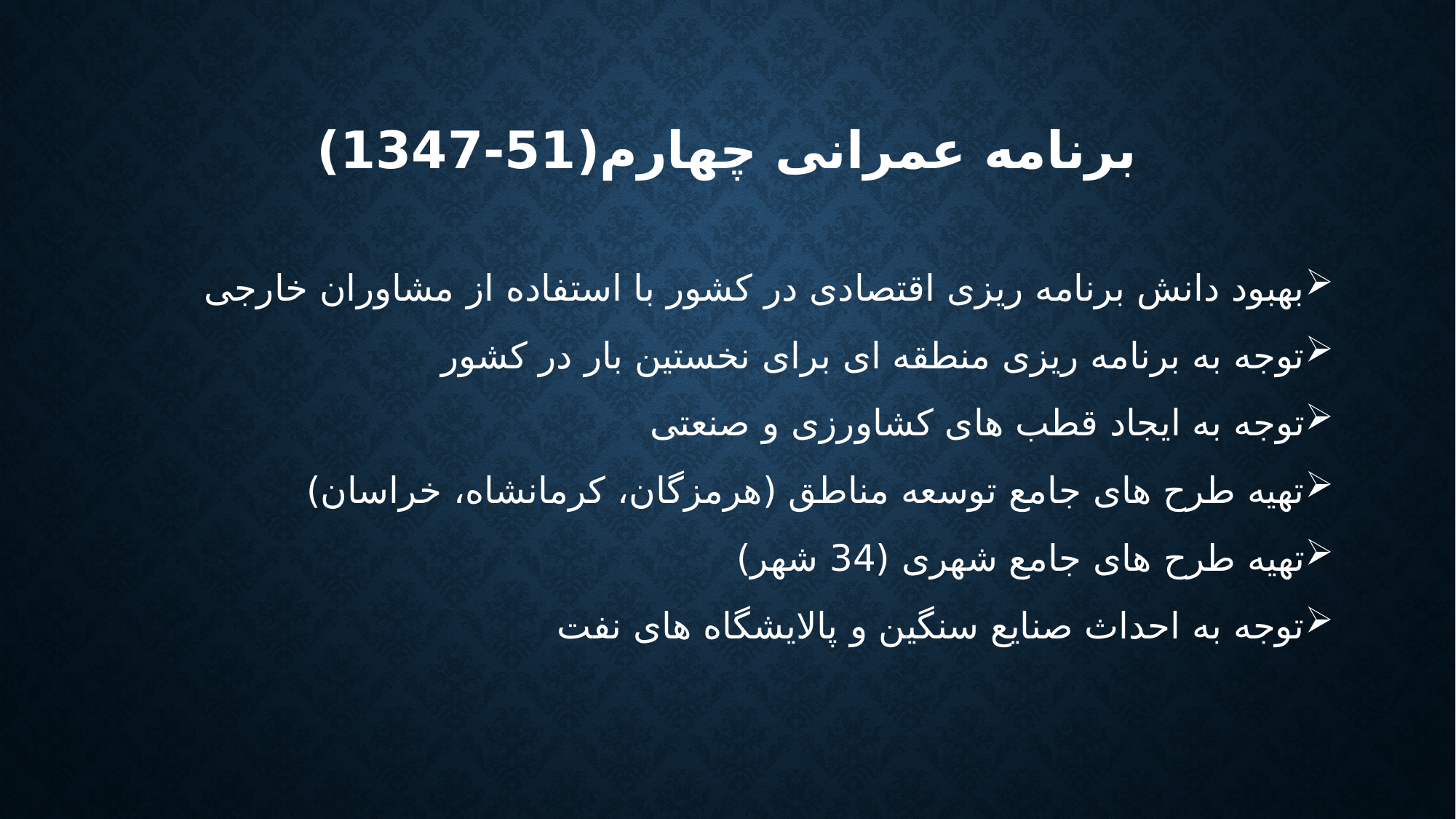

# برنامه عمرانی چهارم(51-1347)
بهبود دانش برنامه ریزی اقتصادی در کشور با استفاده از مشاوران خارجی
توجه به برنامه ریزی منطقه ای برای نخستین بار در کشور
توجه به ایجاد قطب های کشاورزی و صنعتی
تهیه طرح های جامع توسعه مناطق (هرمزگان، کرمانشاه، خراسان)
تهیه طرح های جامع شهری (34 شهر)
توجه به احداث صنایع سنگین و پالایشگاه های نفت